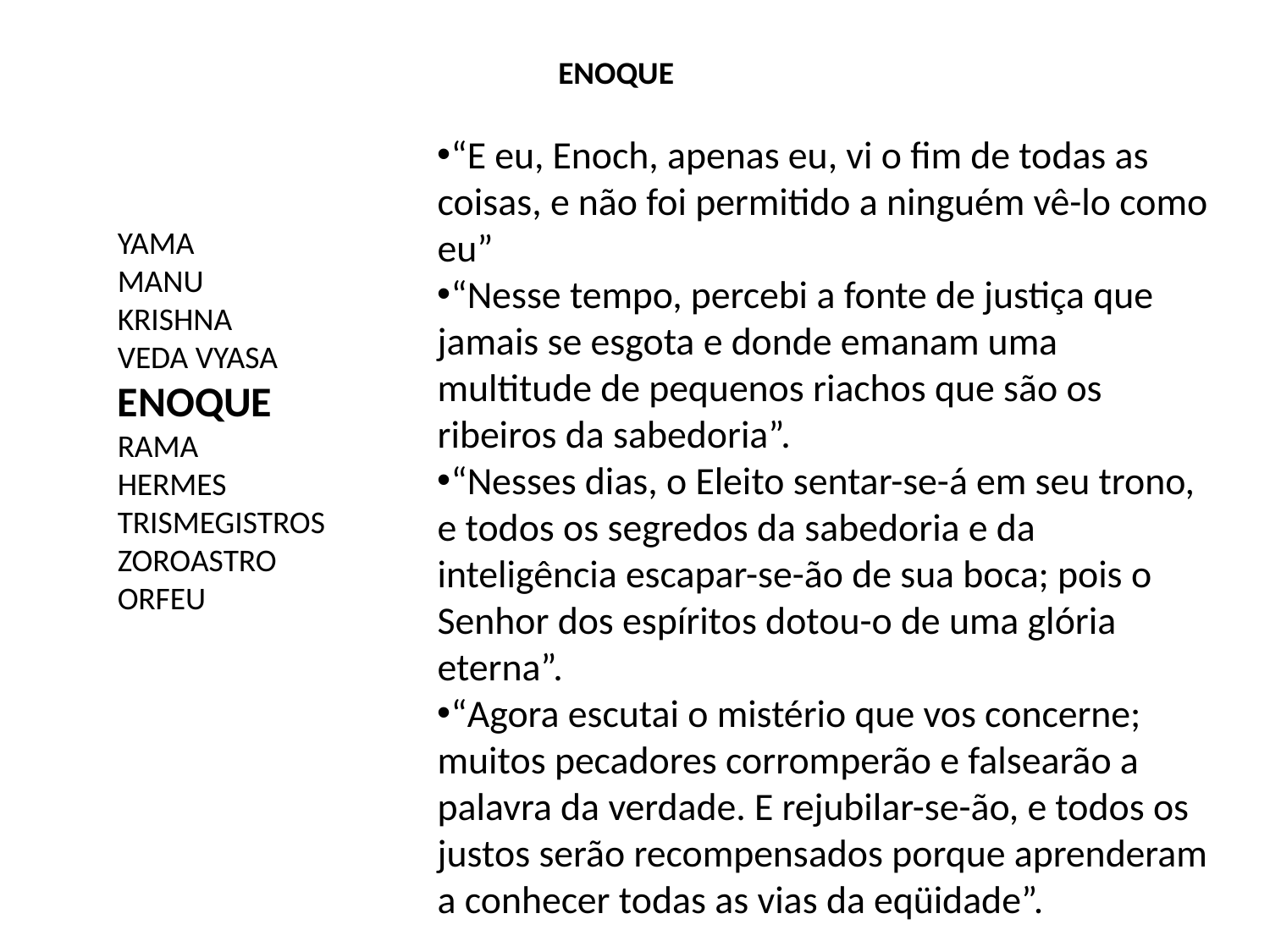

ENOQUE
“E eu, Enoch, apenas eu, vi o fim de todas as coisas, e não foi permitido a ninguém vê-lo como eu”
“Nesse tempo, percebi a fonte de justiça que jamais se esgota e donde emanam uma multitude de pequenos riachos que são os ribeiros da sabedoria”.
“Nesses dias, o Eleito sentar-se-á em seu trono, e todos os segredos da sabedoria e da inteligência escapar-se-ão de sua boca; pois o Senhor dos espíritos dotou-o de uma glória eterna”.
“Agora escutai o mistério que vos concerne; muitos pecadores corromperão e falsearão a palavra da verdade. E rejubilar-se-ão, e todos os justos serão recompensados porque aprenderam a conhecer todas as vias da eqüidade”.
YAMA
MANU
KRISHNA
VEDA VYASA
ENOQUE
RAMA
HERMES TRISMEGISTROS
ZOROASTRO
ORFEU